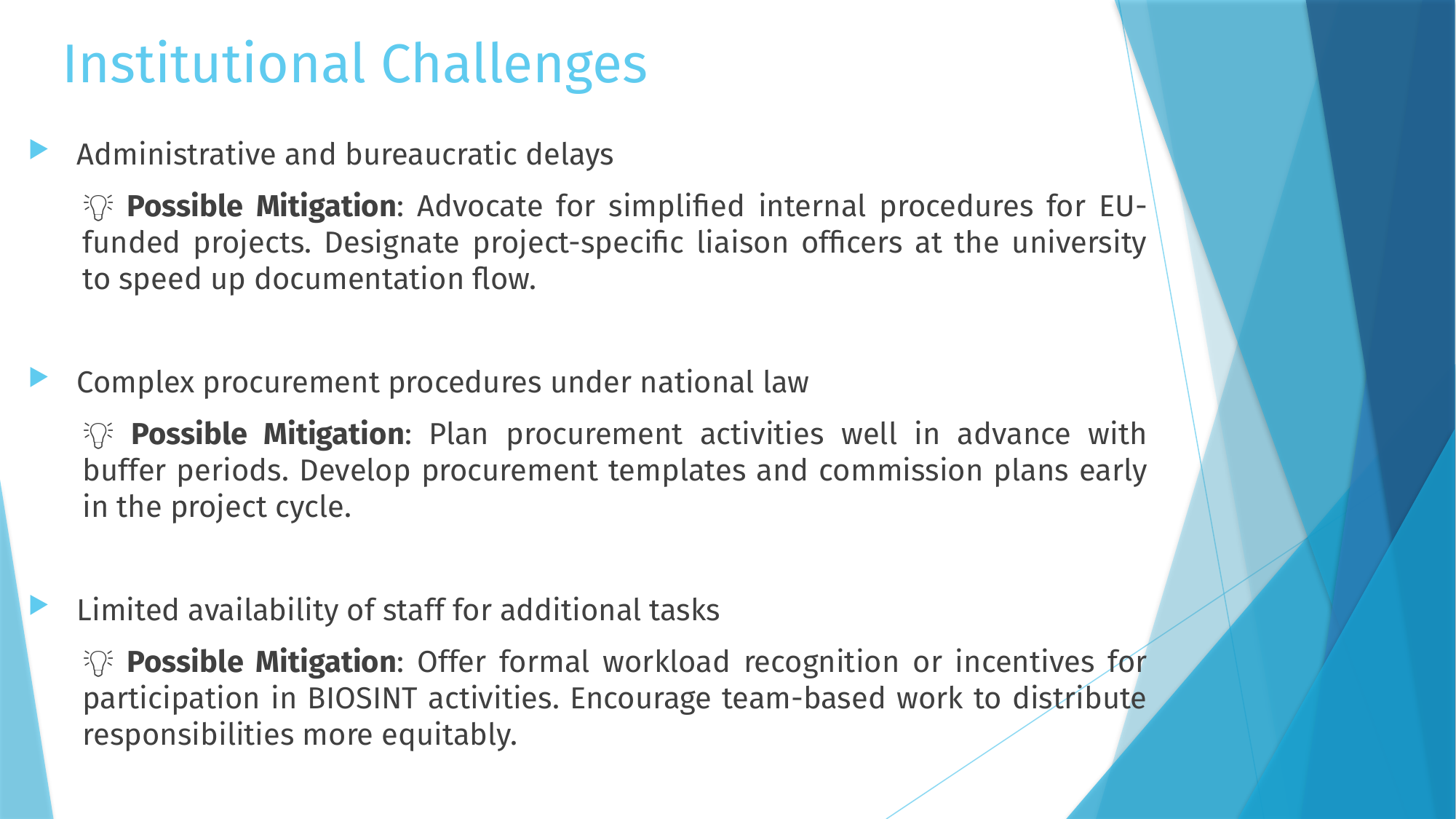

# Institutional Challenges
 Administrative and bureaucratic delays
💡 Possible Mitigation: Advocate for simplified internal procedures for EU-funded projects. Designate project-specific liaison officers at the university to speed up documentation flow.

 Complex procurement procedures under national law
💡 Possible Mitigation: Plan procurement activities well in advance with buffer periods. Develop procurement templates and commission plans early in the project cycle.

 Limited availability of staff for additional tasks
💡 Possible Mitigation: Offer formal workload recognition or incentives for participation in BIOSINT activities. Encourage team-based work to distribute responsibilities more equitably.